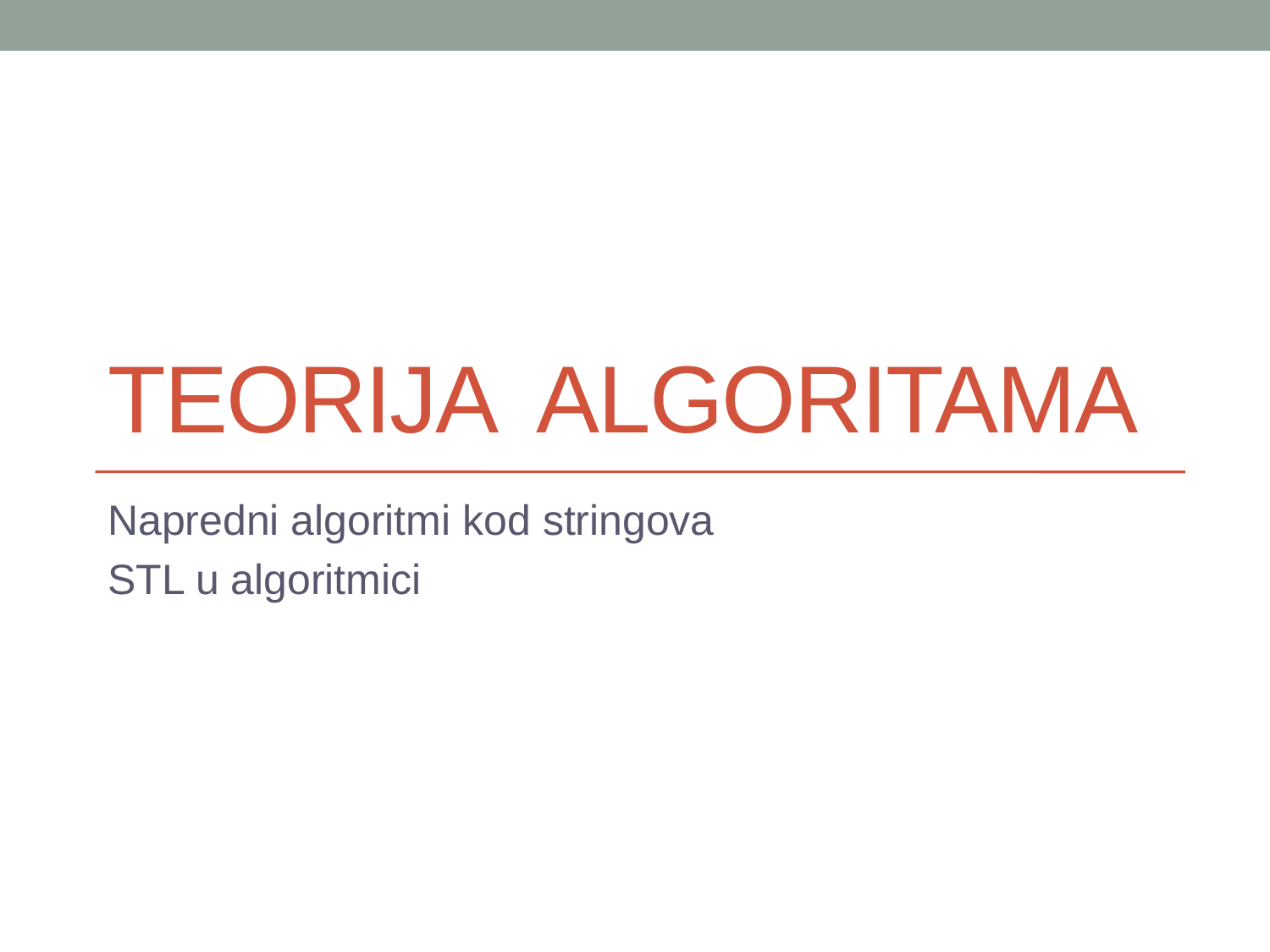

# Teorija  algoritama
Napredni algoritmi kod stringova
STL u algoritmici